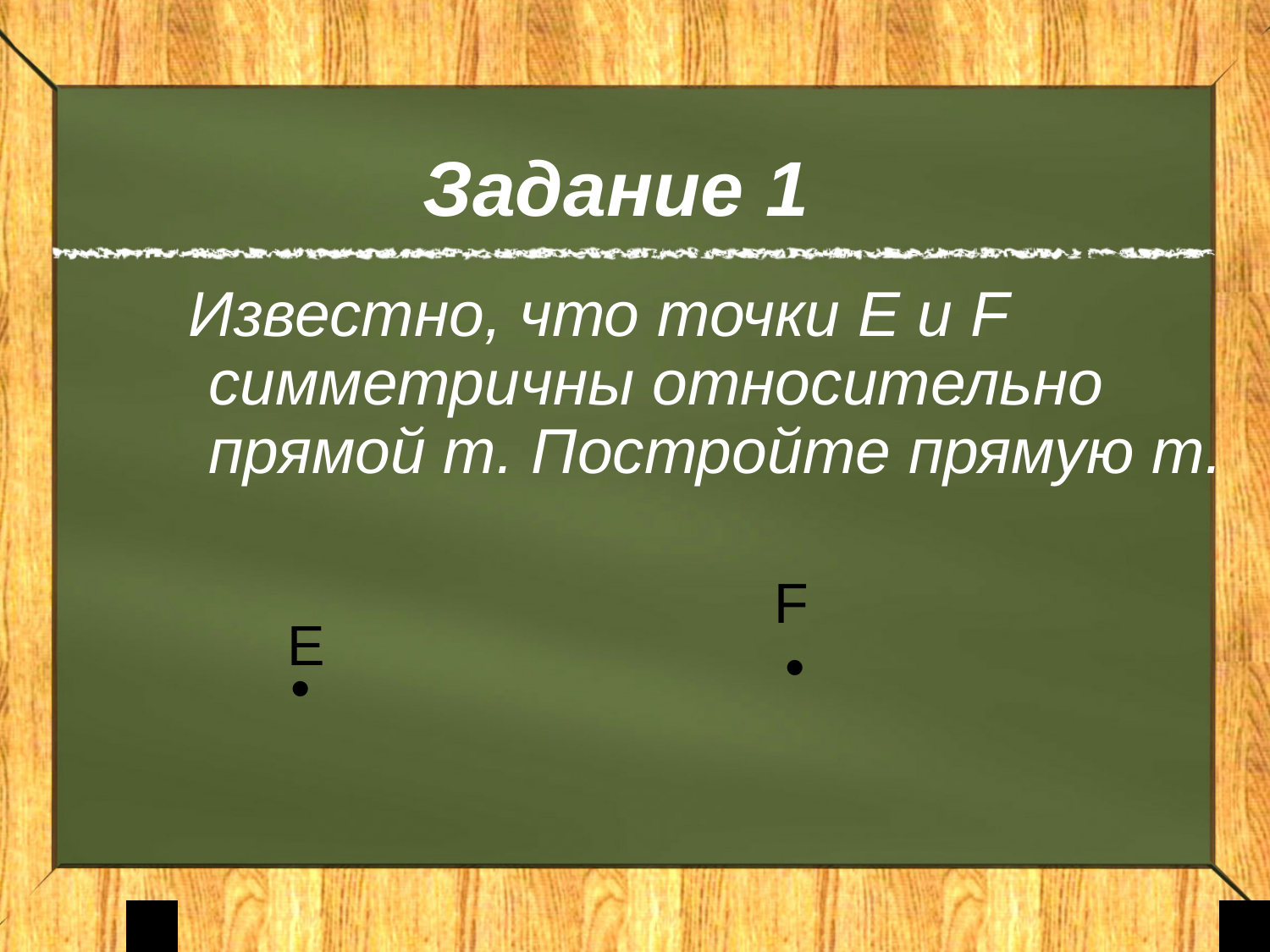

# Задание 1
  Известно, что точки Е и F симметричны относительно прямой m. Постройте прямую m.
F
Е
•
•